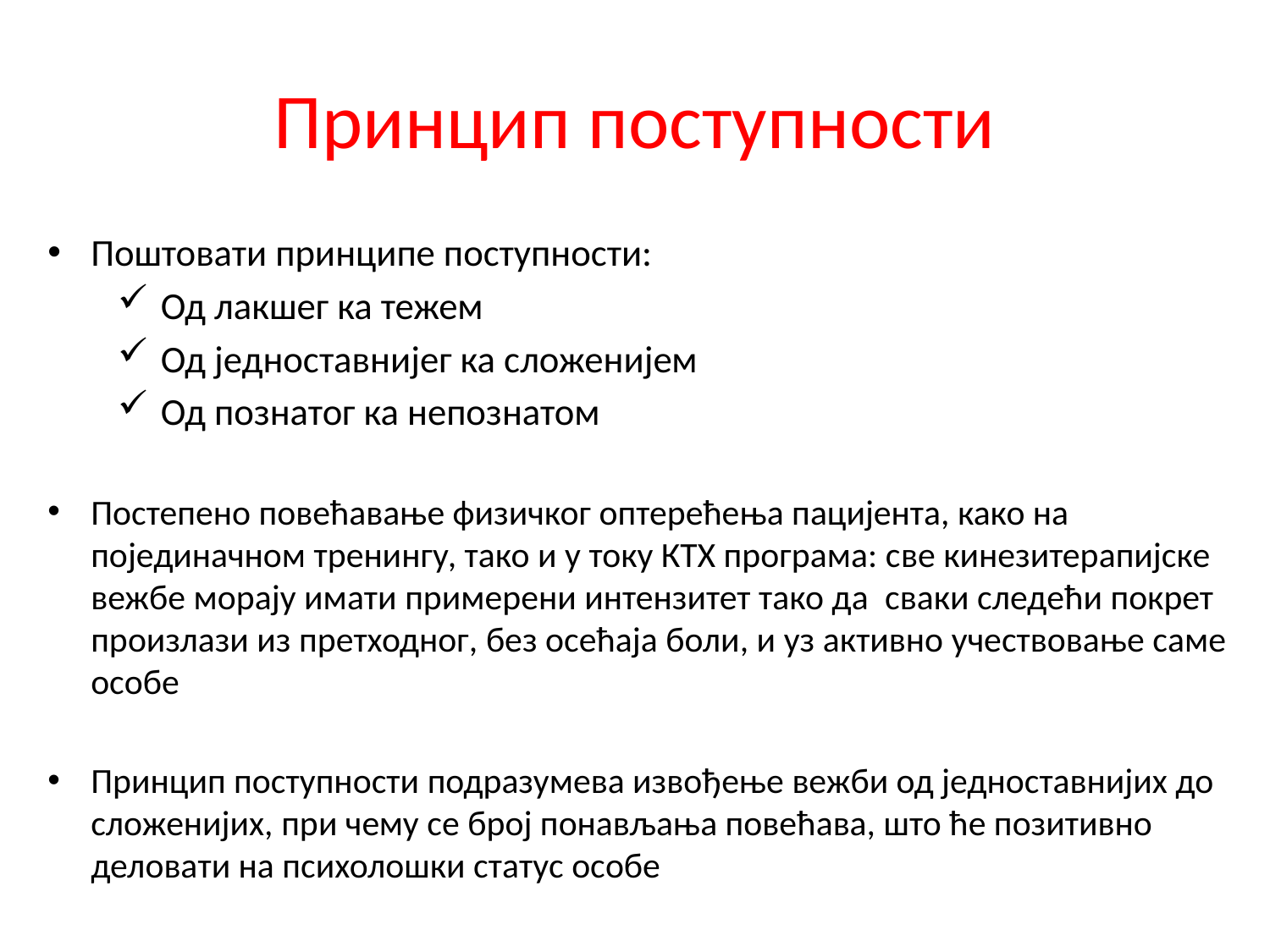

# Принцип поступности
Поштовати принципе поступности:
Од лакшег ка тежем
Од једноставнијег ка сложенијем
Од познатог ка непознатом

Постепено повећавање физичког оптерећења пацијента, како на појединачном тренингу, тако и у току КТХ програма: све кинезитерапијске вежбе морају имати примерени интензитет тако да  сваки следећи покрет произлази из претходног, без осећаја боли, и уз активно учествовање саме особе

Принцип поступности подразумева извођење вежби од једноставнијих до сложенијих, при чему се број понављања повећава, што ће позитивно деловати на психолошки статус особе